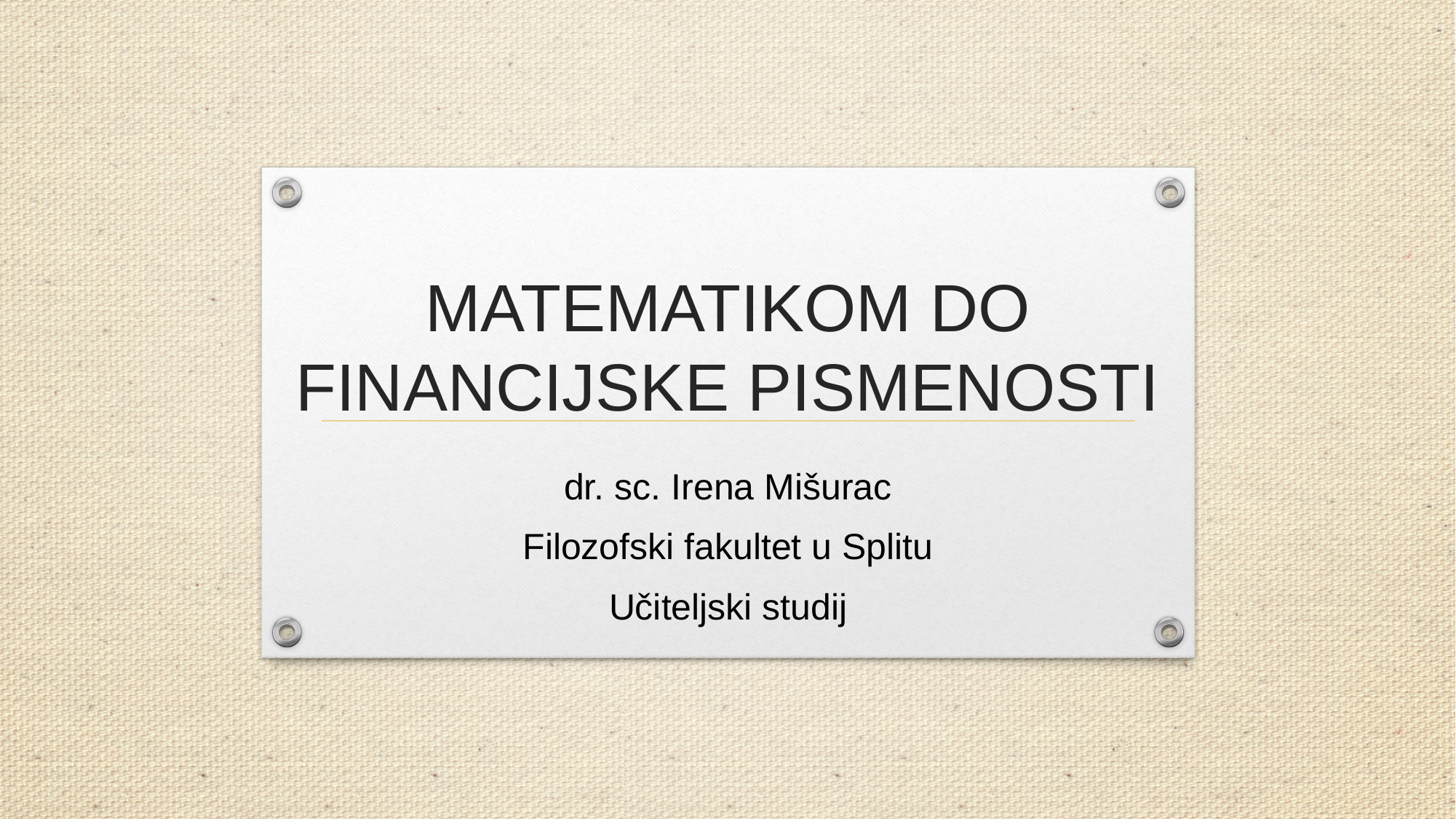

# MATEMATIKOM DO FINANCIJSKE PISMENOSTI
dr. sc. Irena Mišurac
Filozofski fakultet u Splitu
Učiteljski studij